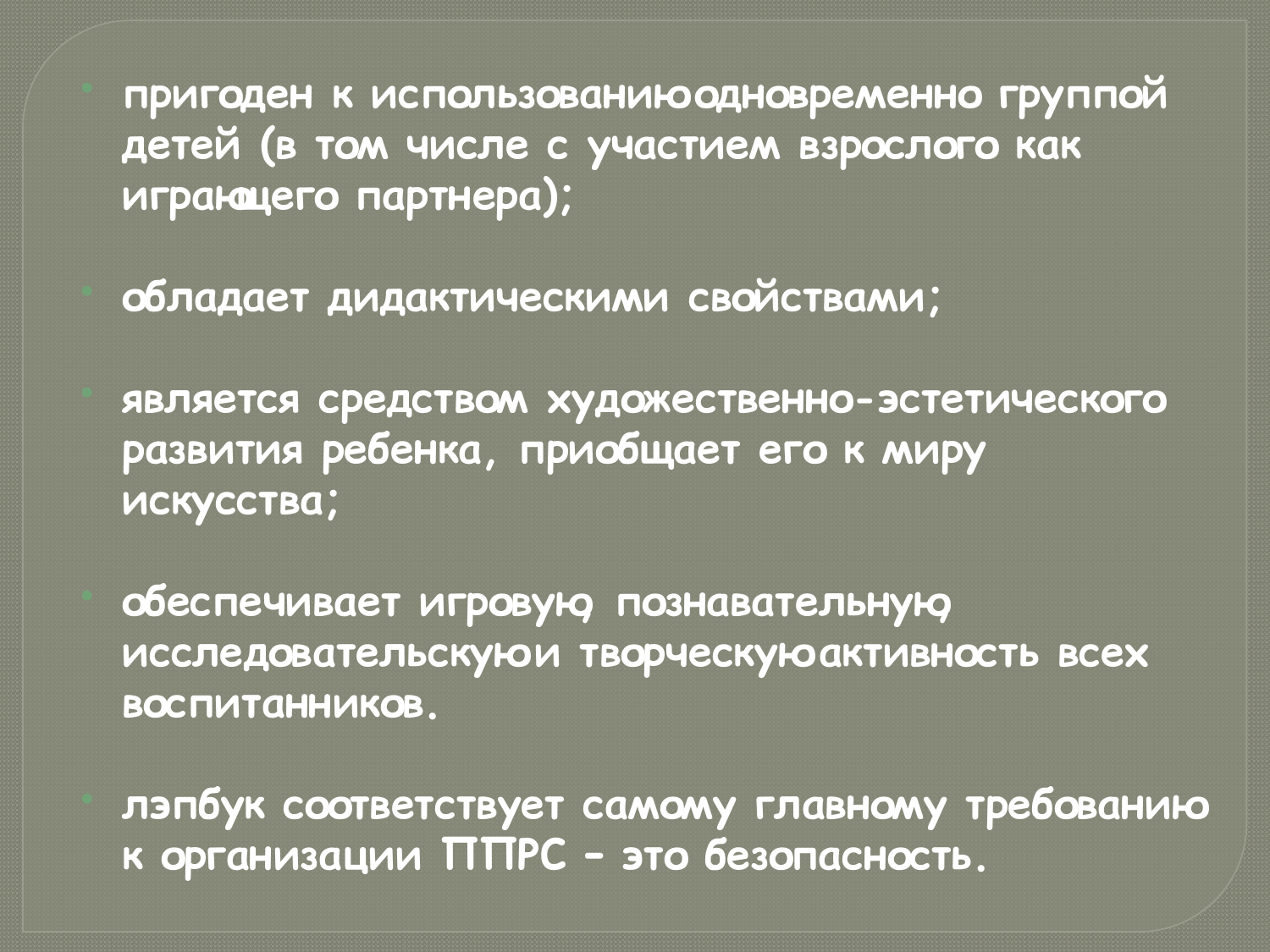

пригоден к использованию одновременно группой детей (в том числе с участием взрослого как играющего партнера);

обладает дидактическими свойствами;

является средством художественно-эстетического развития ребенка, приобщает его к миру искусства;

обеспечивает игровую, познавательную, исследовательскую и творческую активность всех воспитанников.

лэпбук соответствует самому главному требованию к организации ППРС – это безопасность.